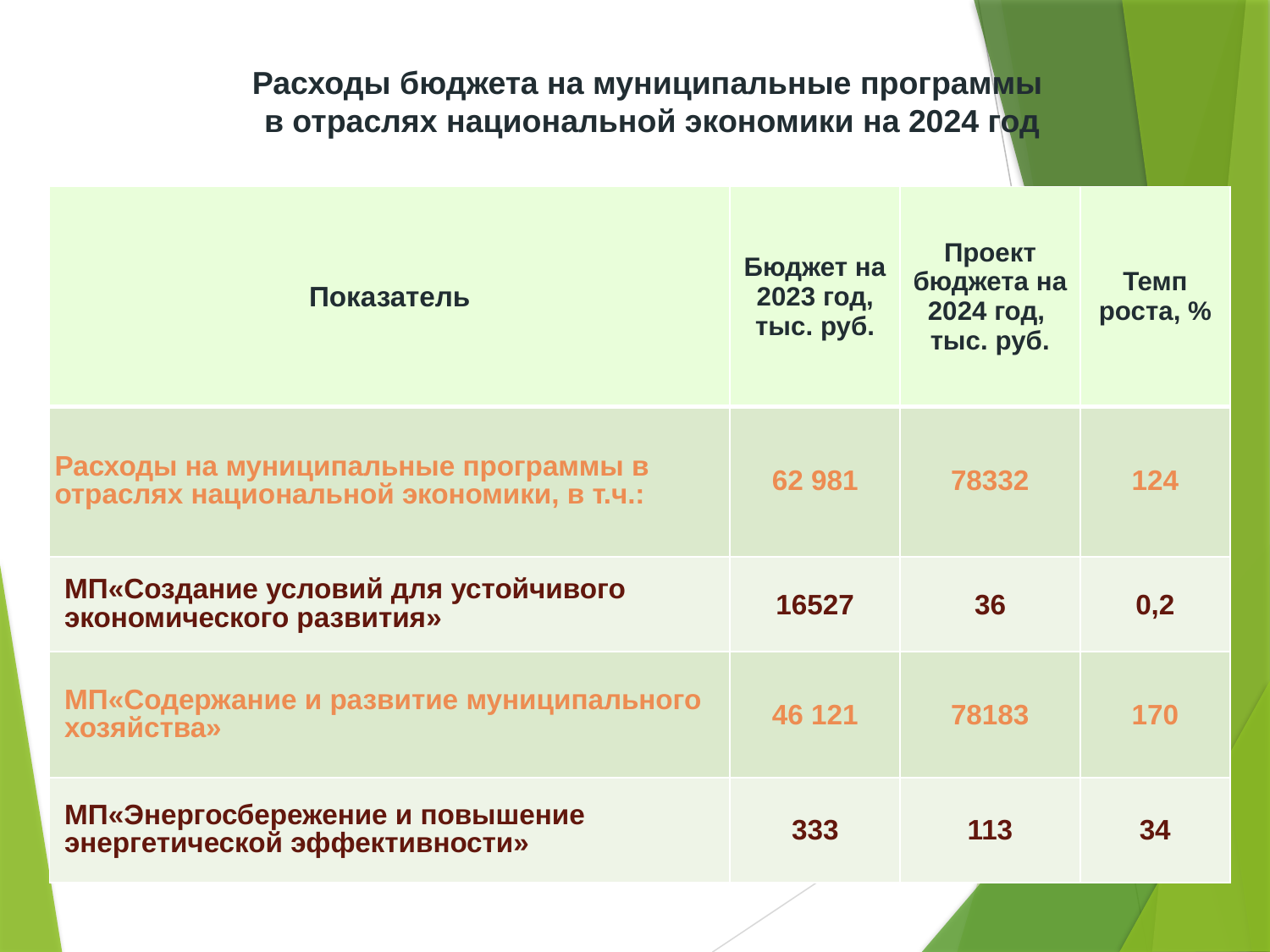

Расходы бюджета на муниципальные программы
в отраслях национальной экономики на 2024 год

| Показатель | Бюджет на 2023 год, тыс. руб. | Проект бюджета на 2024 год, тыс. руб. | Темп роста, % |
| --- | --- | --- | --- |
| Расходы на муниципальные программы в отраслях национальной экономики, в т.ч.: | 62 981 | 78332 | 124 |
| МП«Создание условий для устойчивого экономического развития» | 16527 | 36 | 0,2 |
| МП«Содержание и развитие муниципального хозяйства» | 46 121 | 78183 | 170 |
| МП«Энергосбережение и повышение энергетической эффективности» | 333 | 113 | 34 |